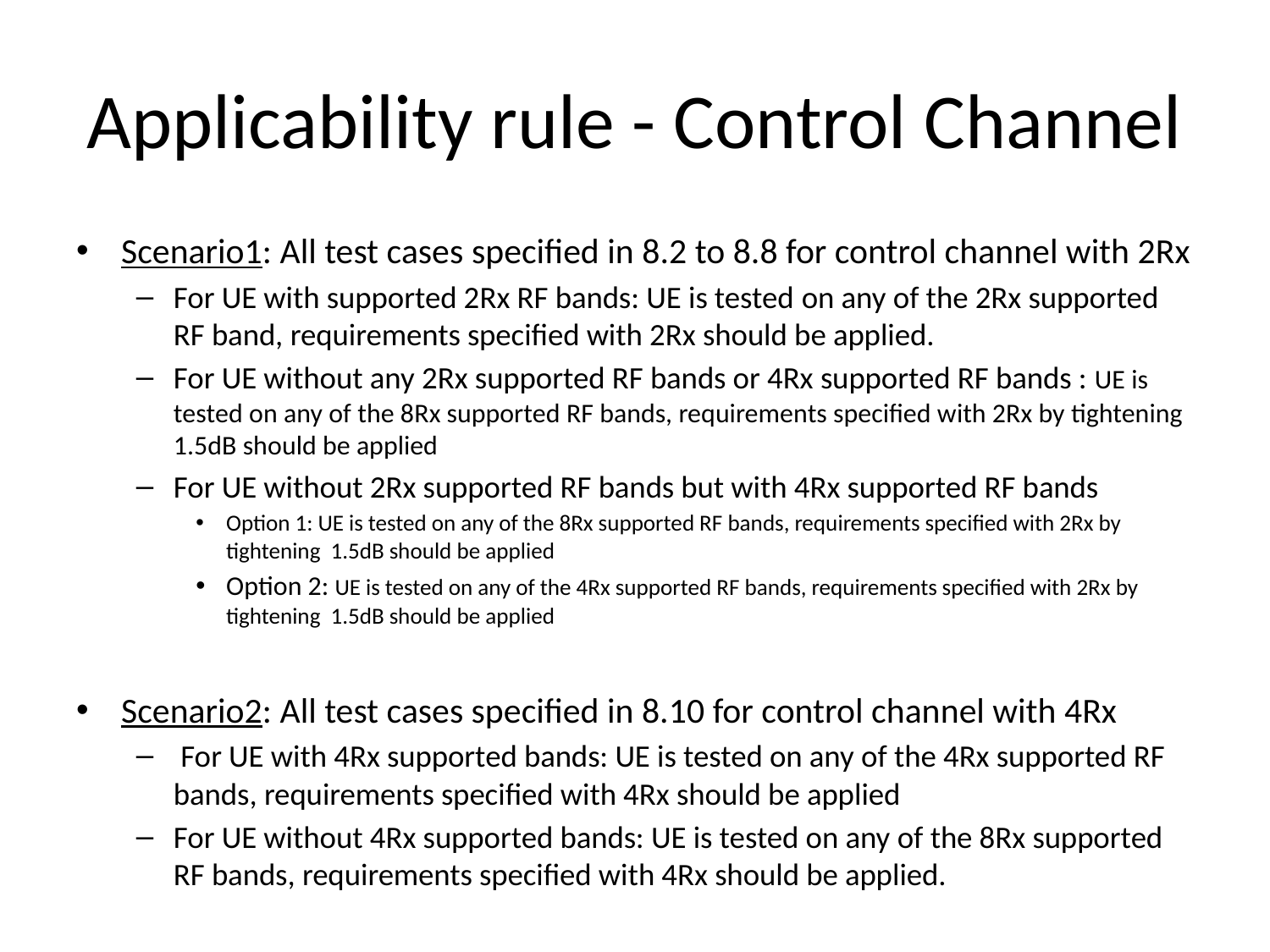

# Applicability rule - Control Channel
Scenario1: All test cases specified in 8.2 to 8.8 for control channel with 2Rx
For UE with supported 2Rx RF bands: UE is tested on any of the 2Rx supported RF band, requirements specified with 2Rx should be applied.
For UE without any 2Rx supported RF bands or 4Rx supported RF bands : UE is tested on any of the 8Rx supported RF bands, requirements specified with 2Rx by tightening  1.5dB should be applied
For UE without 2Rx supported RF bands but with 4Rx supported RF bands
Option 1: UE is tested on any of the 8Rx supported RF bands, requirements specified with 2Rx by tightening  1.5dB should be applied
Option 2: UE is tested on any of the 4Rx supported RF bands, requirements specified with 2Rx by tightening  1.5dB should be applied

Scenario2: All test cases specified in 8.10 for control channel with 4Rx
 For UE with 4Rx supported bands: UE is tested on any of the 4Rx supported RF bands, requirements specified with 4Rx should be applied
For UE without 4Rx supported bands: UE is tested on any of the 8Rx supported RF bands, requirements specified with 4Rx should be applied.